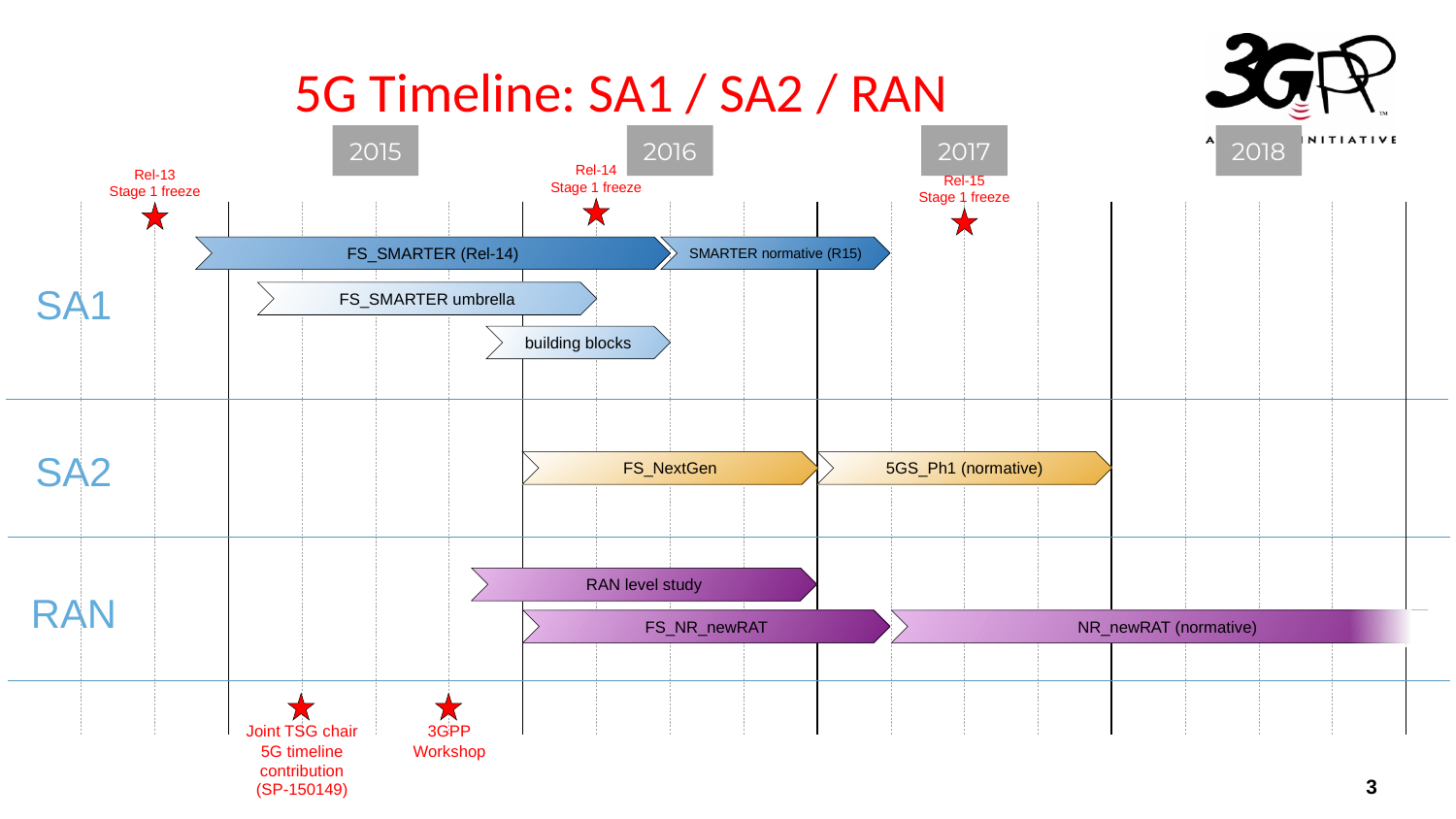

# 5G Timeline: SA1 / SA2 / RAN

2015

2016

2017

2018
Rel-14
Stage 1 freeze
Rel-13
Stage 1 freeze
Rel-15
Stage 1 freeze

FS_SMARTER (Rel-14)

SMARTER normative (R15)
SA1

FS_SMARTER umbrella

building blocks

SA2

FS_NextGen

5GS_Ph1 (normative)

RAN level study
RAN

FS_NR_newRAT

NR_newRAT (normative)

Joint TSG chair
5G timeline
contribution
(SP-150149)
3GPP
Workshop